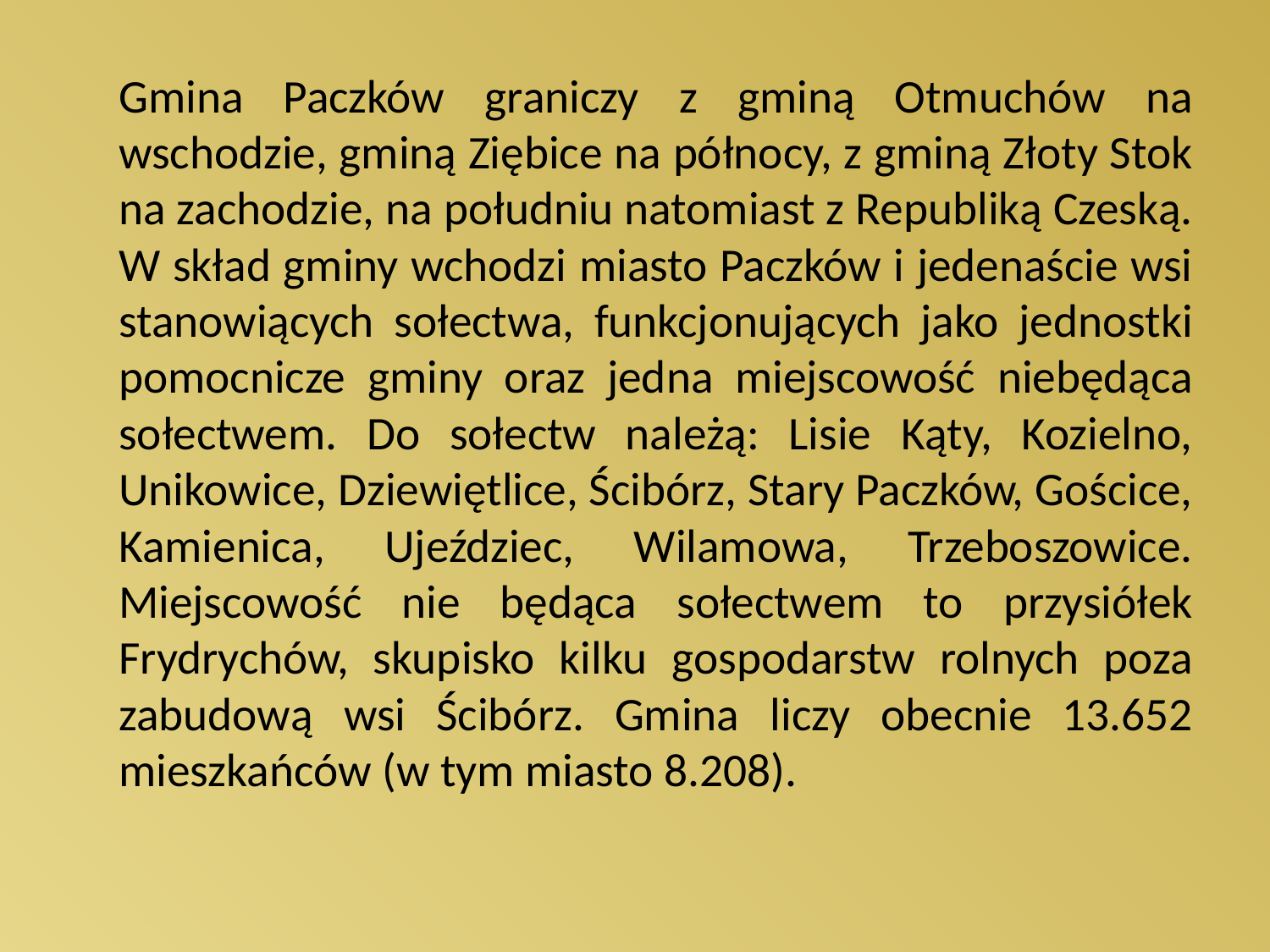

Gmina Paczków graniczy z gminą Otmuchów na wschodzie, gminą Ziębice na północy, z gminą Złoty Stok na zachodzie, na południu natomiast z Republiką Czeską. W skład gminy wchodzi miasto Paczków i jedenaście wsi stanowiących sołectwa, funkcjonujących jako jednostki pomocnicze gminy oraz jedna miejscowość niebędąca sołectwem. Do sołectw należą: Lisie Kąty, Kozielno, Unikowice, Dziewiętlice, Ścibórz, Stary Paczków, Gościce, Kamienica, Ujeździec, Wilamowa, Trzeboszowice. Miejscowość nie będąca sołectwem to przysiółek Frydrychów, skupisko kilku gospodarstw rolnych poza zabudową wsi Ścibórz. Gmina liczy obecnie 13.652 mieszkańców (w tym miasto 8.208).